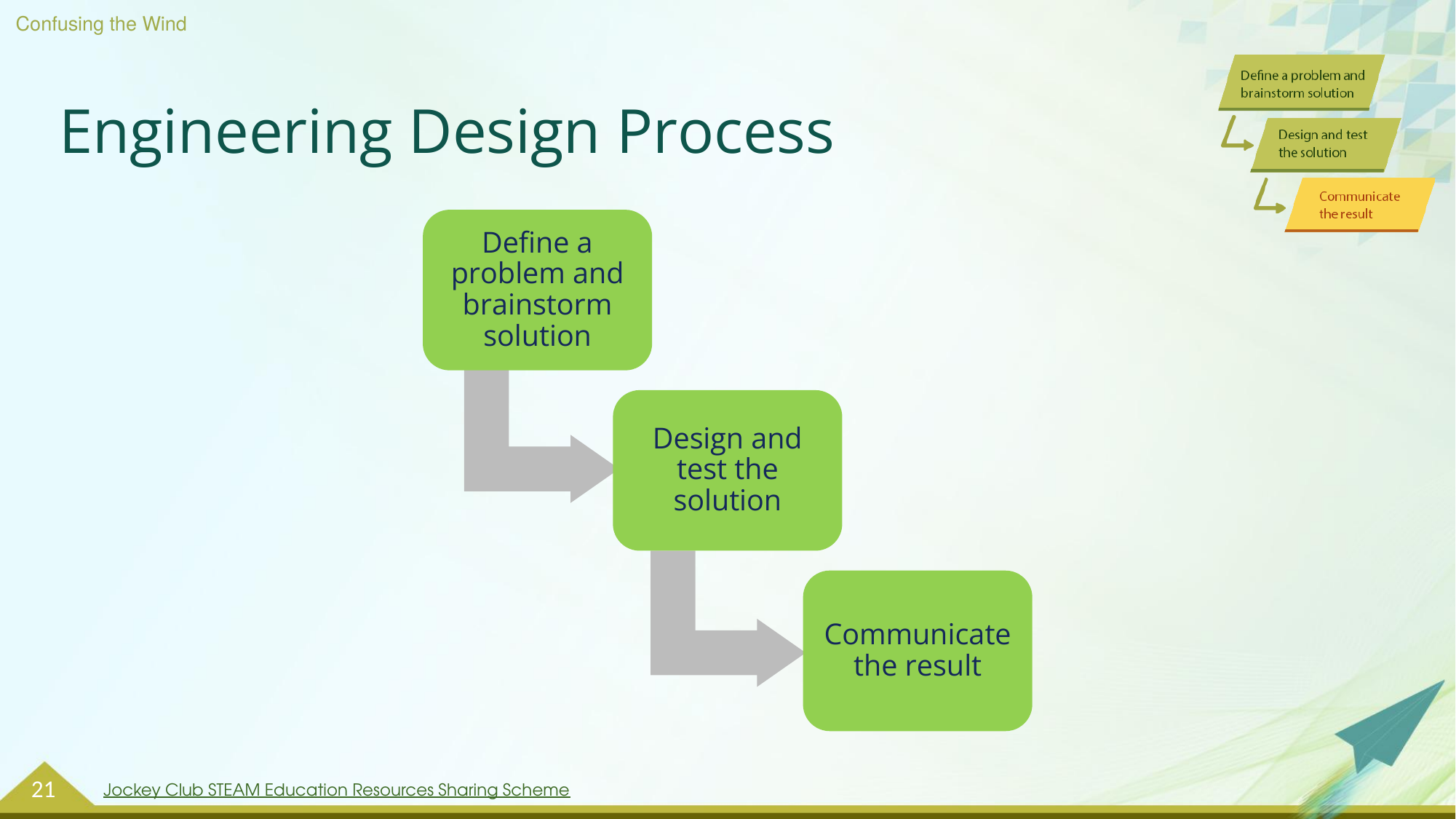

# Engineering Design Process

Define a problem and brainstorm solution

Design and test the solution

Communicate the result
21